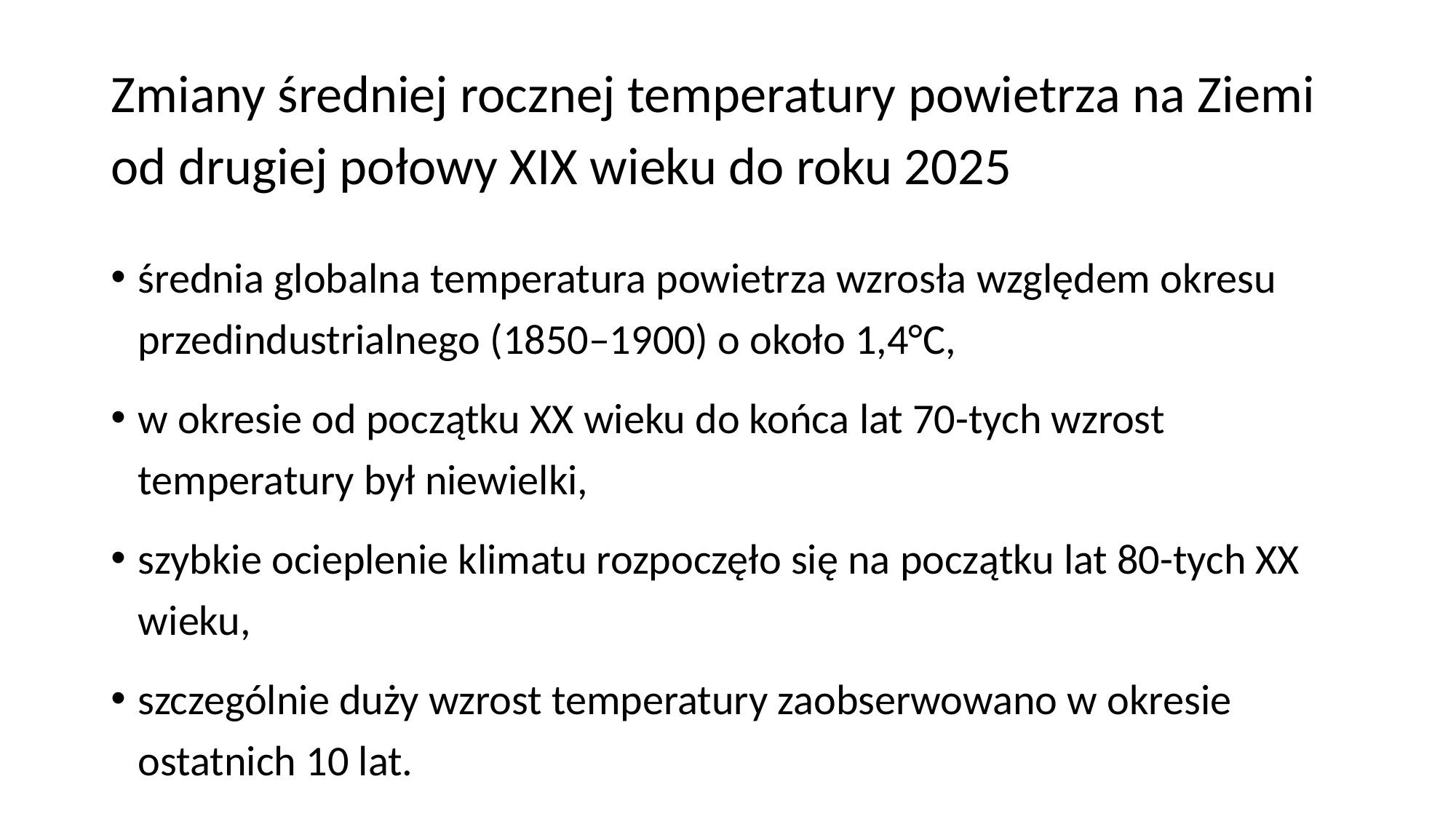

# Zmiany średniej rocznej temperatury powietrza na Ziemi od drugiej połowy XIX wieku do roku 2025
średnia globalna temperatura powietrza wzrosła względem okresu przedindustrialnego (1850–1900) o około 1,4°C,
w okresie od początku XX wieku do końca lat 70-tych wzrost temperatury był niewielki,
szybkie ocieplenie klimatu rozpoczęło się na początku lat 80-tych XX wieku,
szczególnie duży wzrost temperatury zaobserwowano w okresie ostatnich 10 lat.